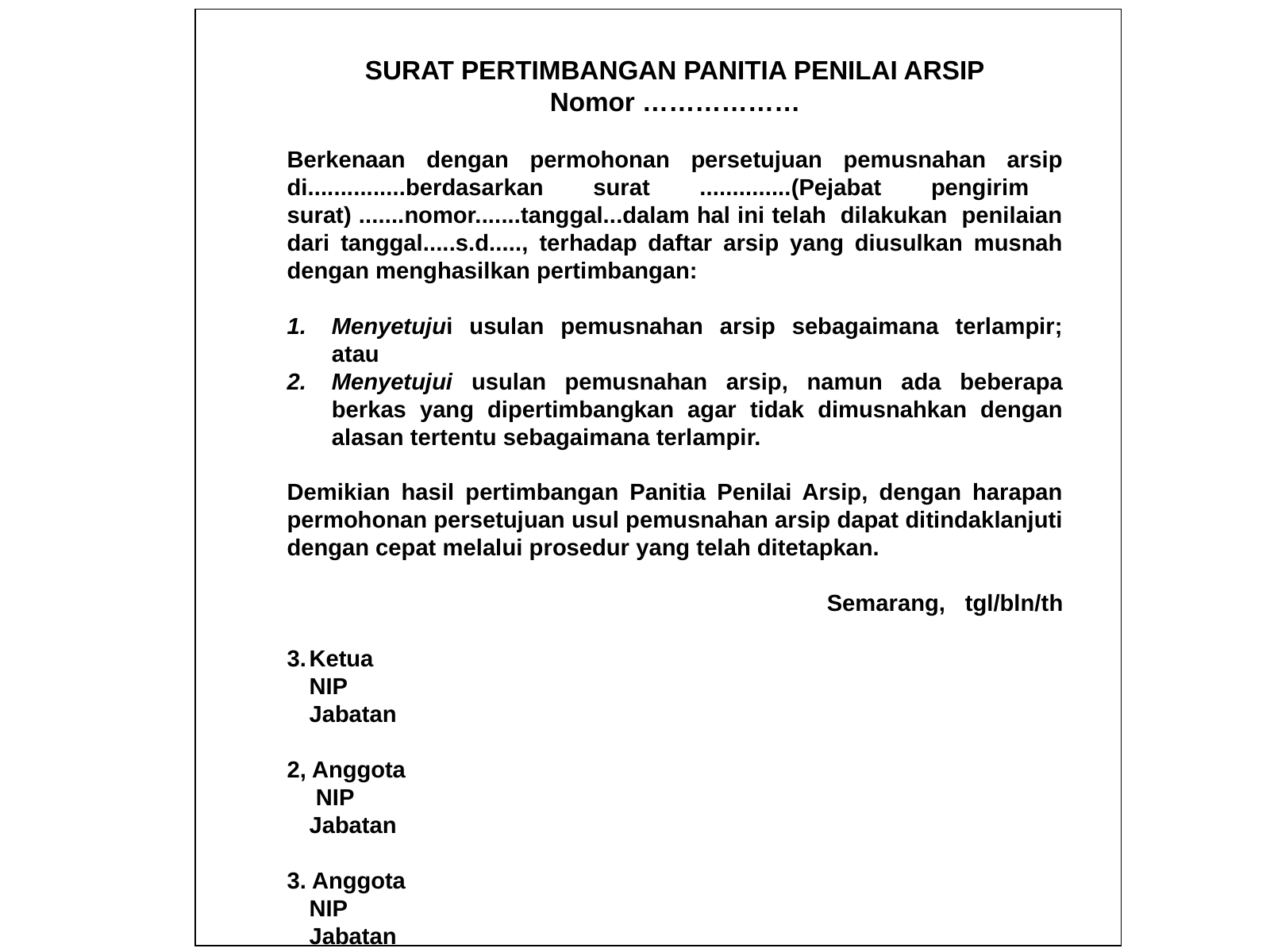

SURAT PERTIMBANGAN PANITIA PENILAI ARSIP
Nomor ………………

Berkenaan dengan permohonan persetujuan pemusnahan arsip di...............berdasarkan   surat   ..............(Pejabat   pengirim   surat) .......nomor.......tanggal...dalam hal ini telah  dilakukan  penilaian dari tanggal.....s.d....., terhadap daftar arsip yang diusulkan musnah dengan menghasilkan pertimbangan:

Menyetujui usulan pemusnahan arsip sebagaimana terlampir; atau
Menyetujui usulan pemusnahan arsip, namun ada beberapa berkas yang dipertimbangkan agar tidak dimusnahkan dengan alasan tertentu sebagaimana terlampir.

Demikian hasil pertimbangan Panitia Penilai Arsip, dengan harapan permohonan persetujuan usul pemusnahan arsip dapat ditindaklanjuti dengan cepat melalui prosedur yang telah ditetapkan.

Semarang,   tgl/bln/th

Ketua
	NIP
	Jabatan

2, Anggota
	 NIP
	Jabatan

3. Anggota
	NIP
	Jabatan